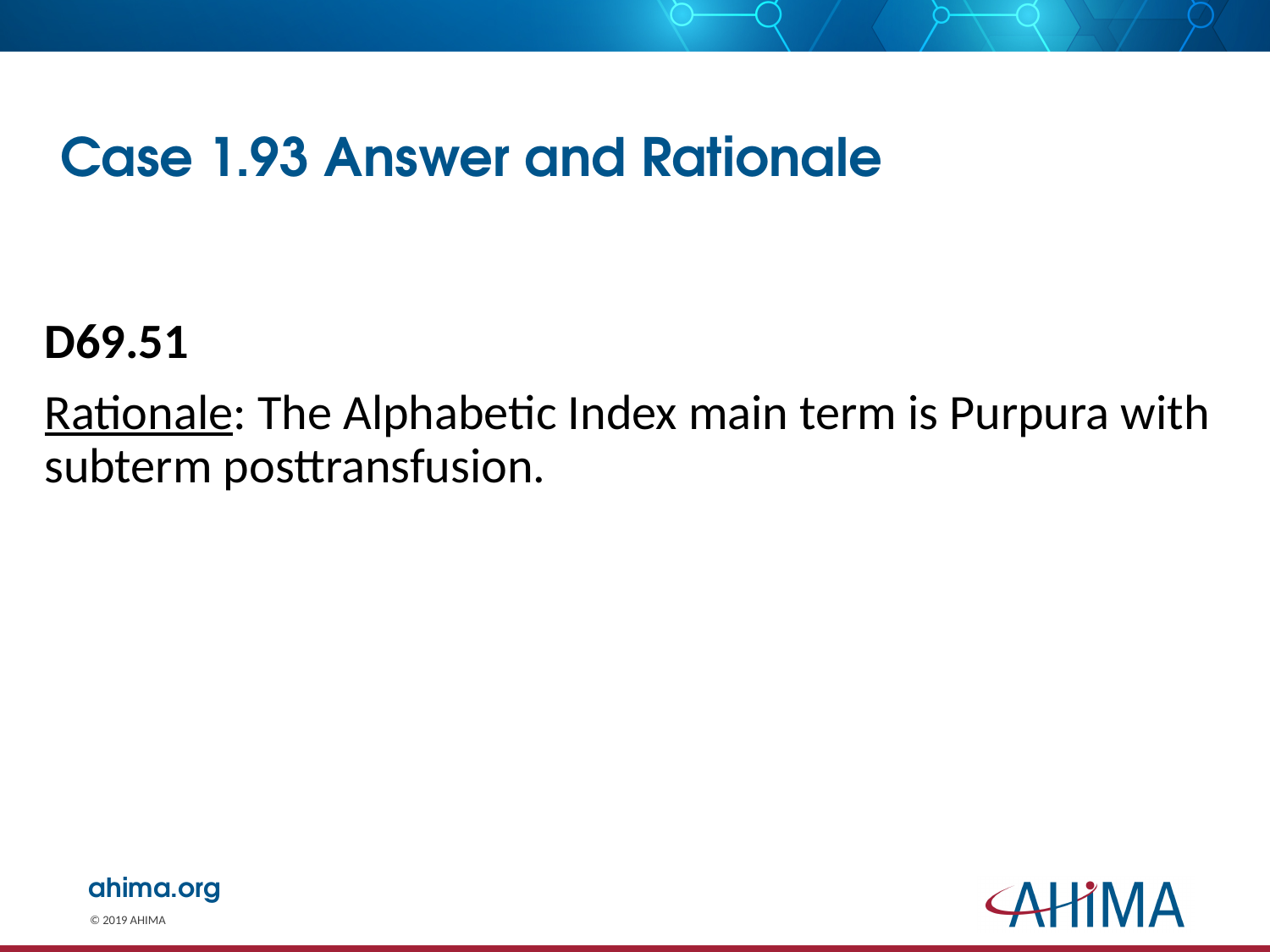

# Case 1.93 Answer and Rationale

D69.51
Rationale: The Alphabetic Index main term is Purpura with subterm posttransfusion.